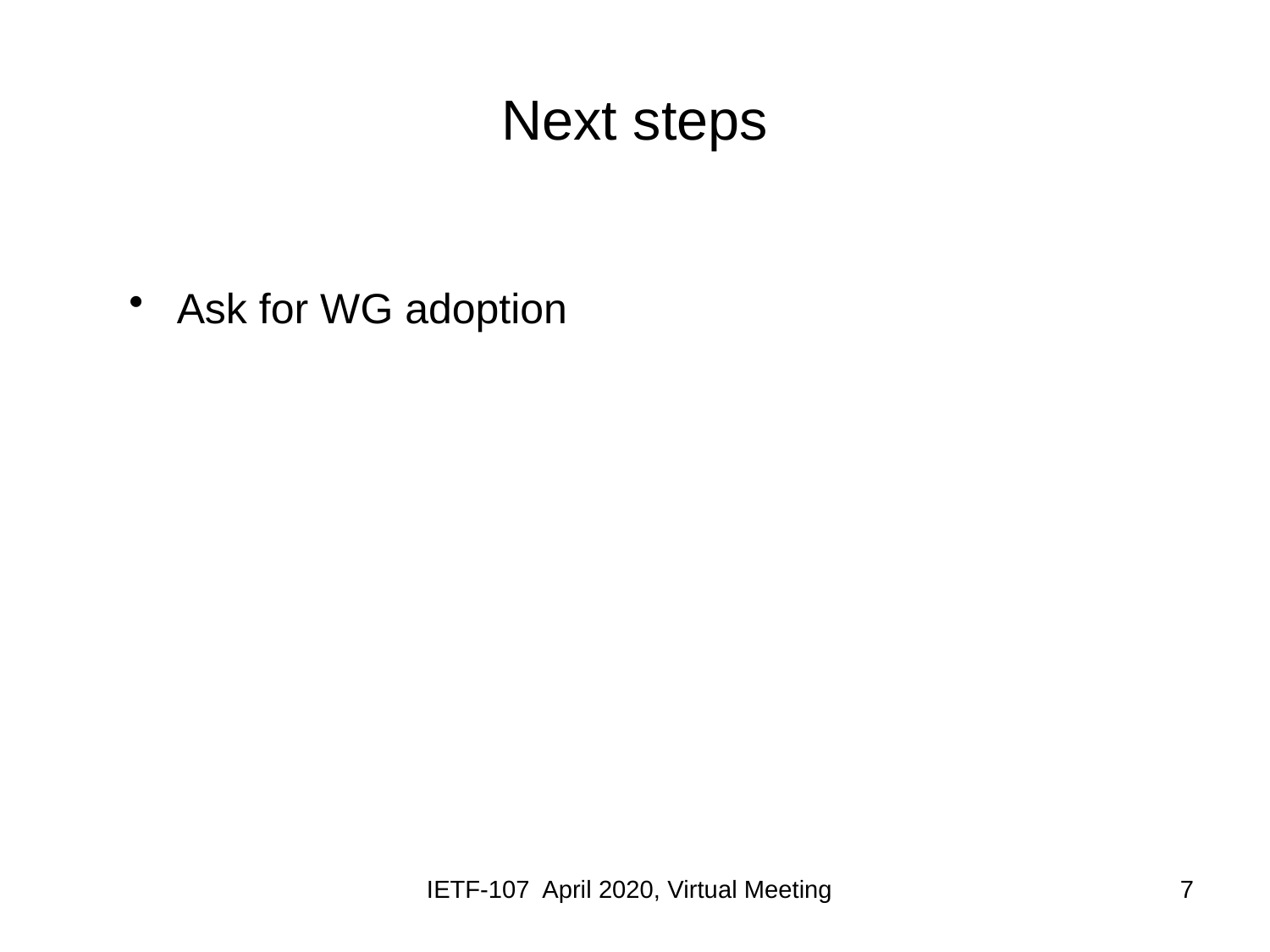

# Next steps
Ask for WG adoption
IETF-107  April 2020, Virtual Meeting
7